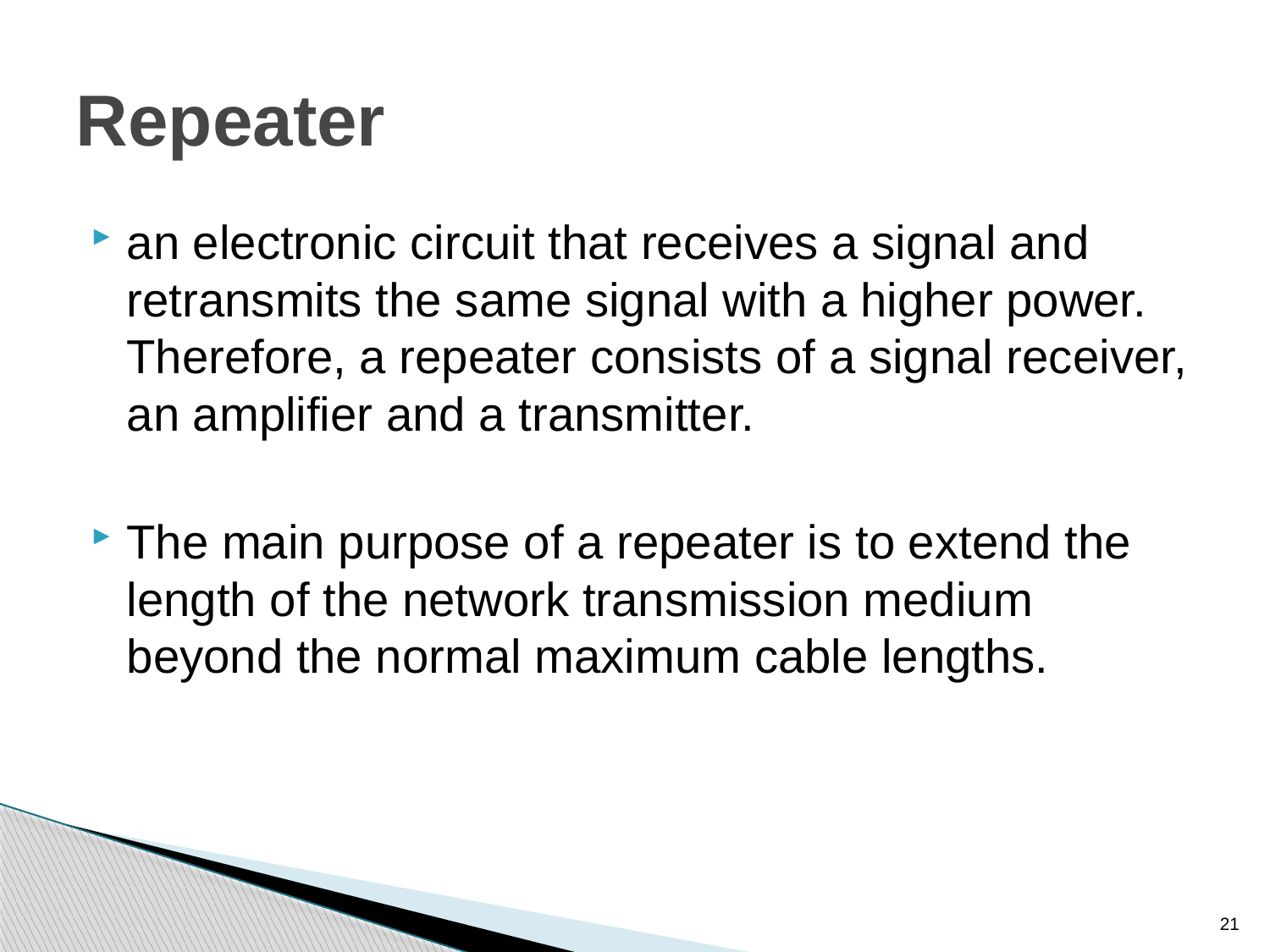

# Repeater
an electronic circuit that receives a signal and retransmits the same signal with a higher power. Therefore, a repeater consists of a signal receiver, an amplifier and a transmitter.

The main purpose of a repeater is to extend the length of the network transmission medium beyond the normal maximum cable lengths.
21